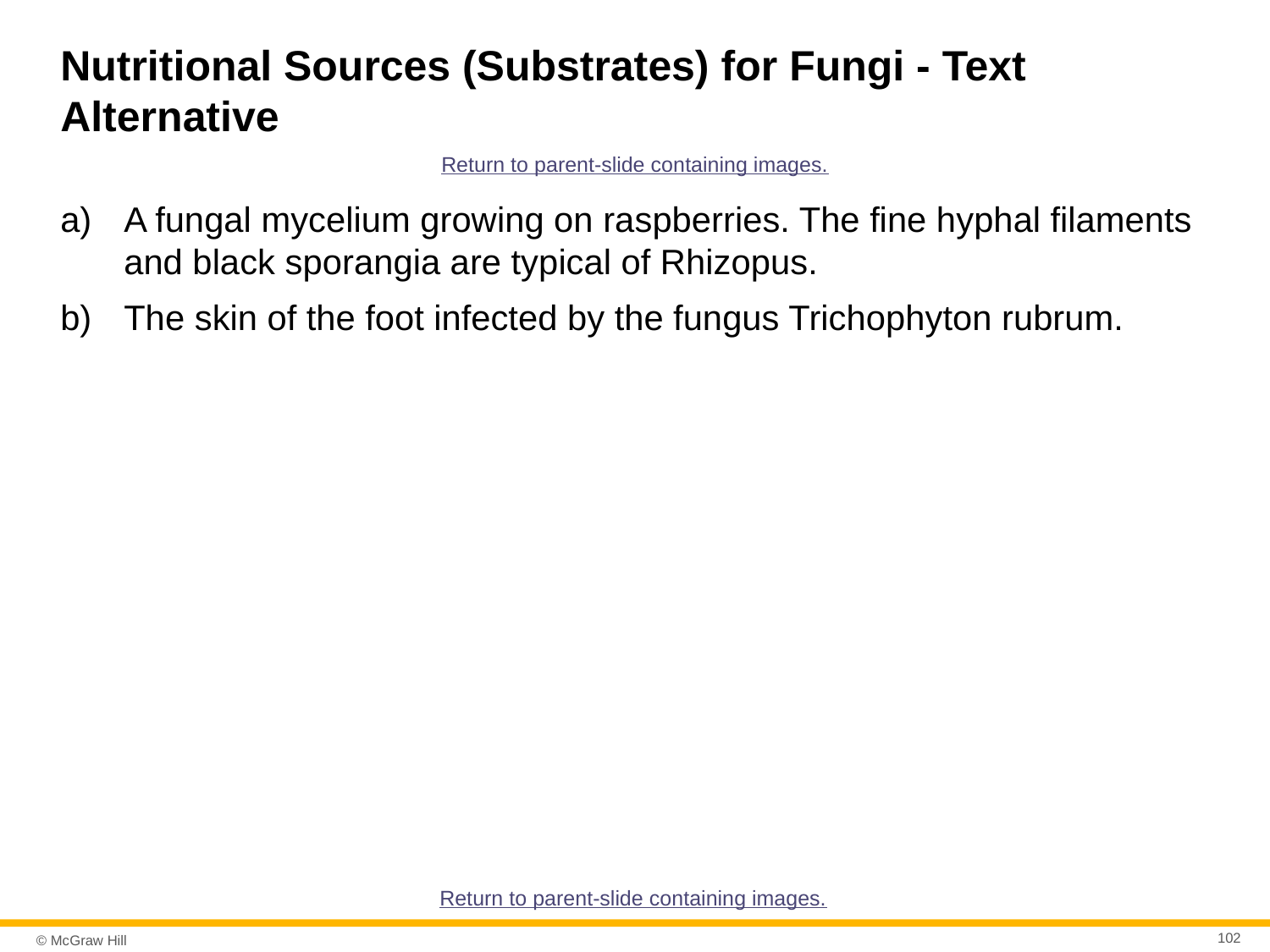

# Nutritional Sources (Substrates) for Fungi - Text Alternative
Return to parent-slide containing images.
A fungal mycelium growing on raspberries. The fine hyphal filaments and black sporangia are typical of Rhizopus.
The skin of the foot infected by the fungus Trichophyton rubrum.
Return to parent-slide containing images.